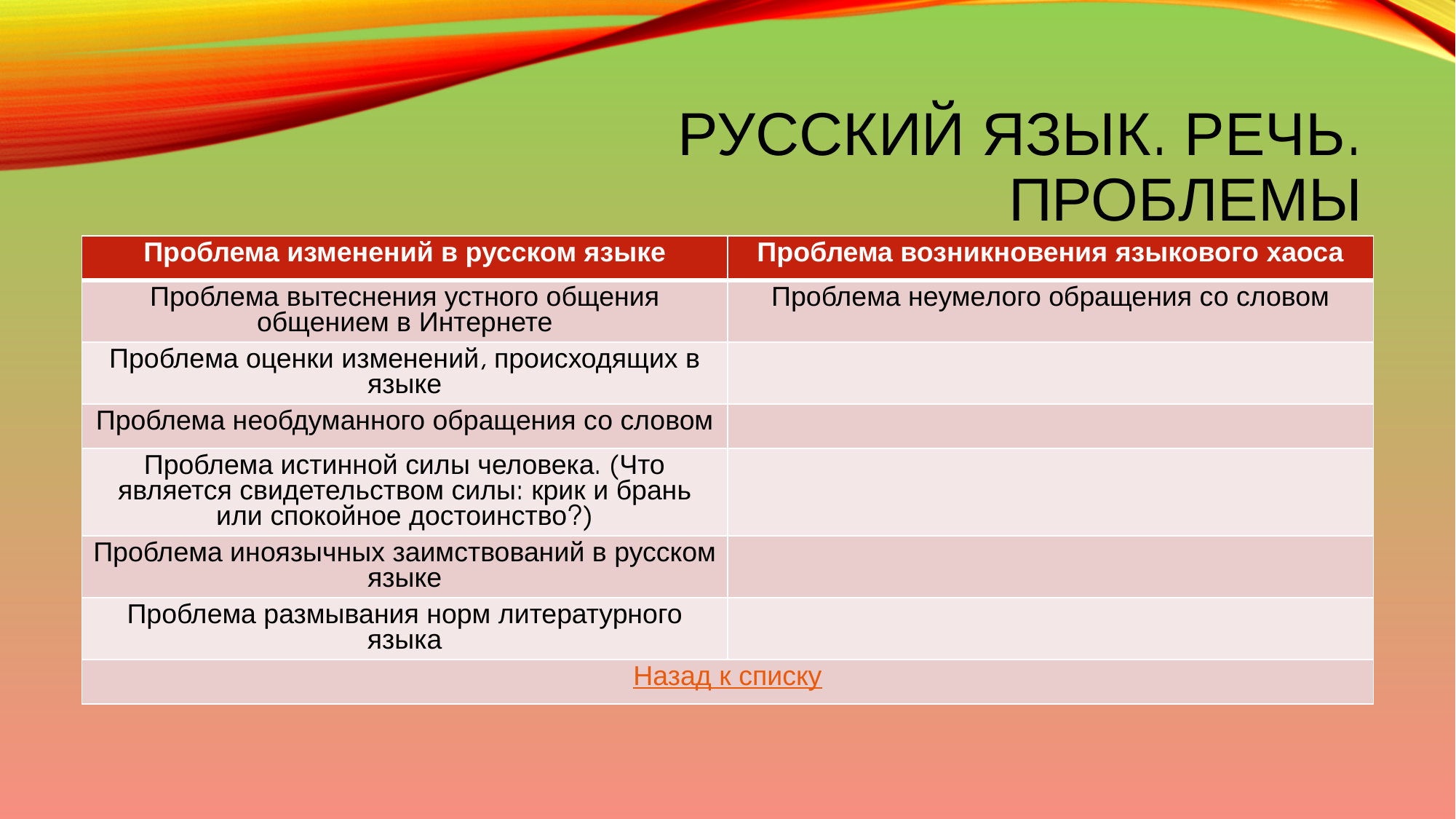

# Русский язык. Речь. Проблемы
| Проблема изменений в русском языке | Проблема возникновения языкового хаоса |
| --- | --- |
| Проблема вытеснения устного общения общением в Интернете | Про­бле­ма не­уме­ло­го об­ра­ще­ния со сло­вом |
| Проблема оценки изменений, происходящих в языке |  |
| Проблема необдуманного обращения со словом |  |
| Проблема истинной силы человека. (Что является свидетельством силы: крик и брань или спокойное достоинство?) |  |
| Проблема иноязычных заимствований в русском языке |  |
| Проблема размывания норм литературного языка |  |
| Назад к списку |  |